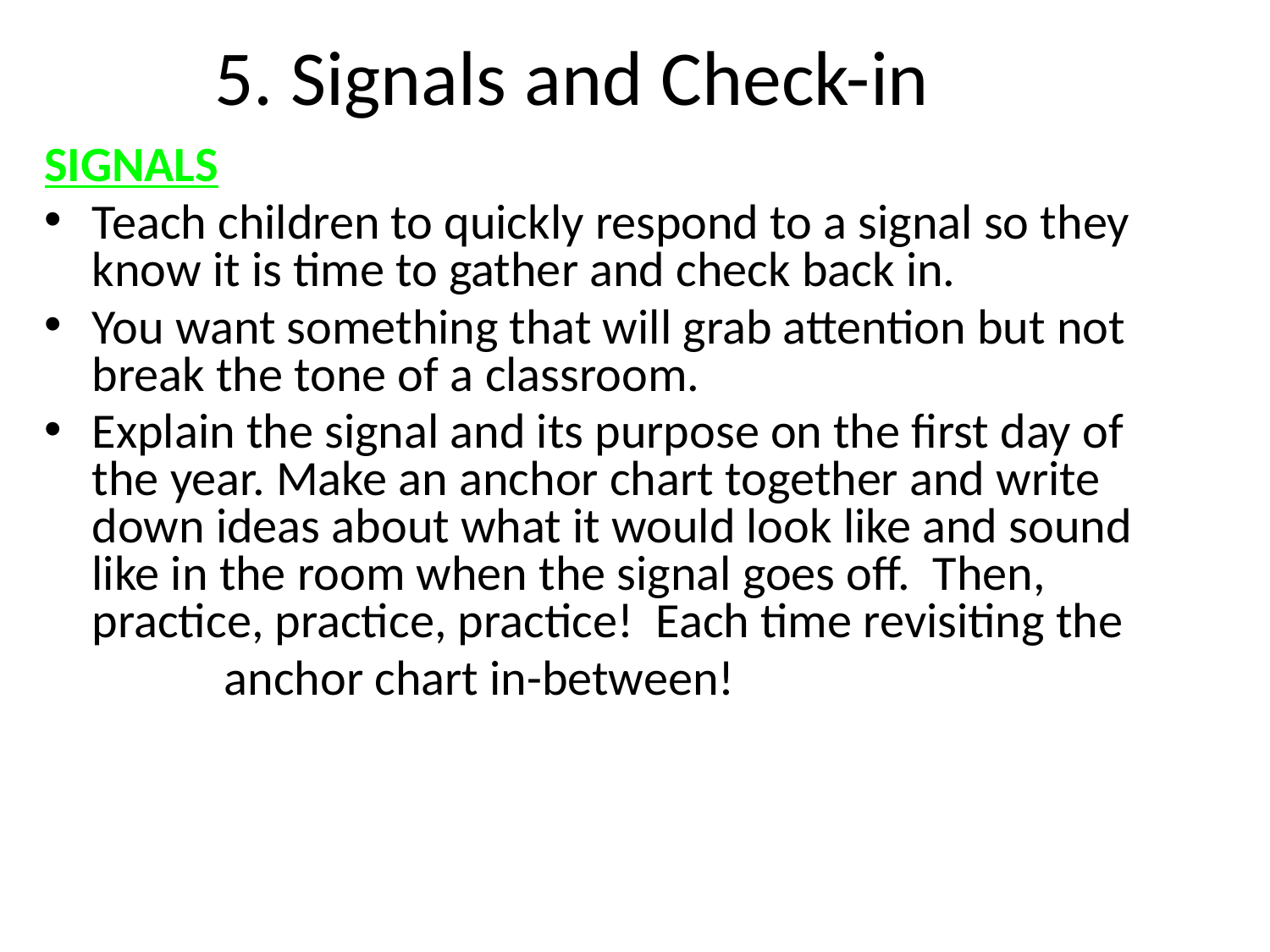

# 5. Signals and Check-in
SIGNALS
Teach children to quickly respond to a signal so they know it is time to gather and check back in.
You want something that will grab attention but not break the tone of a classroom.
Explain the signal and its purpose on the first day of the year. Make an anchor chart together and write down ideas about what it would look like and sound like in the room when the signal goes off.  Then, practice, practice, practice!  Each time revisiting the
                anchor chart in-between!